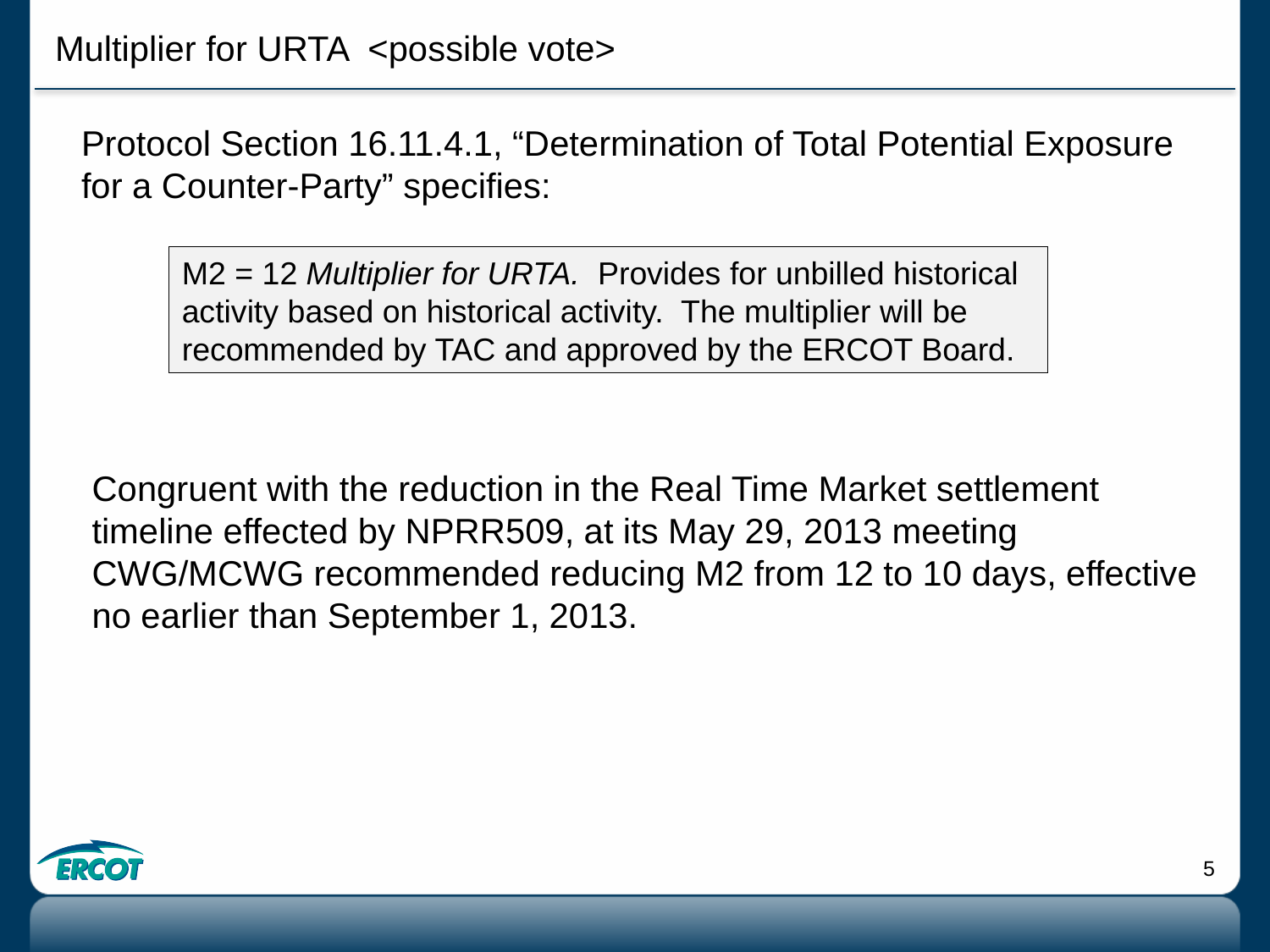

Multiplier for URTA  <possible vote>
Protocol Section 16.11.4.1, “Determination of Total Potential Exposure for a Counter-Party” specifies:
M2 = 12 Multiplier for URTA.  Provides for unbilled historical activity based on historical activity.  The multiplier will be recommended by TAC and approved by the ERCOT Board.
Congruent with the reduction in the Real Time Market settlement timeline effected by NPRR509, at its May 29, 2013 meeting CWG/MCWG recommended reducing M2 from 12 to 10 days, effective no earlier than September 1, 2013.